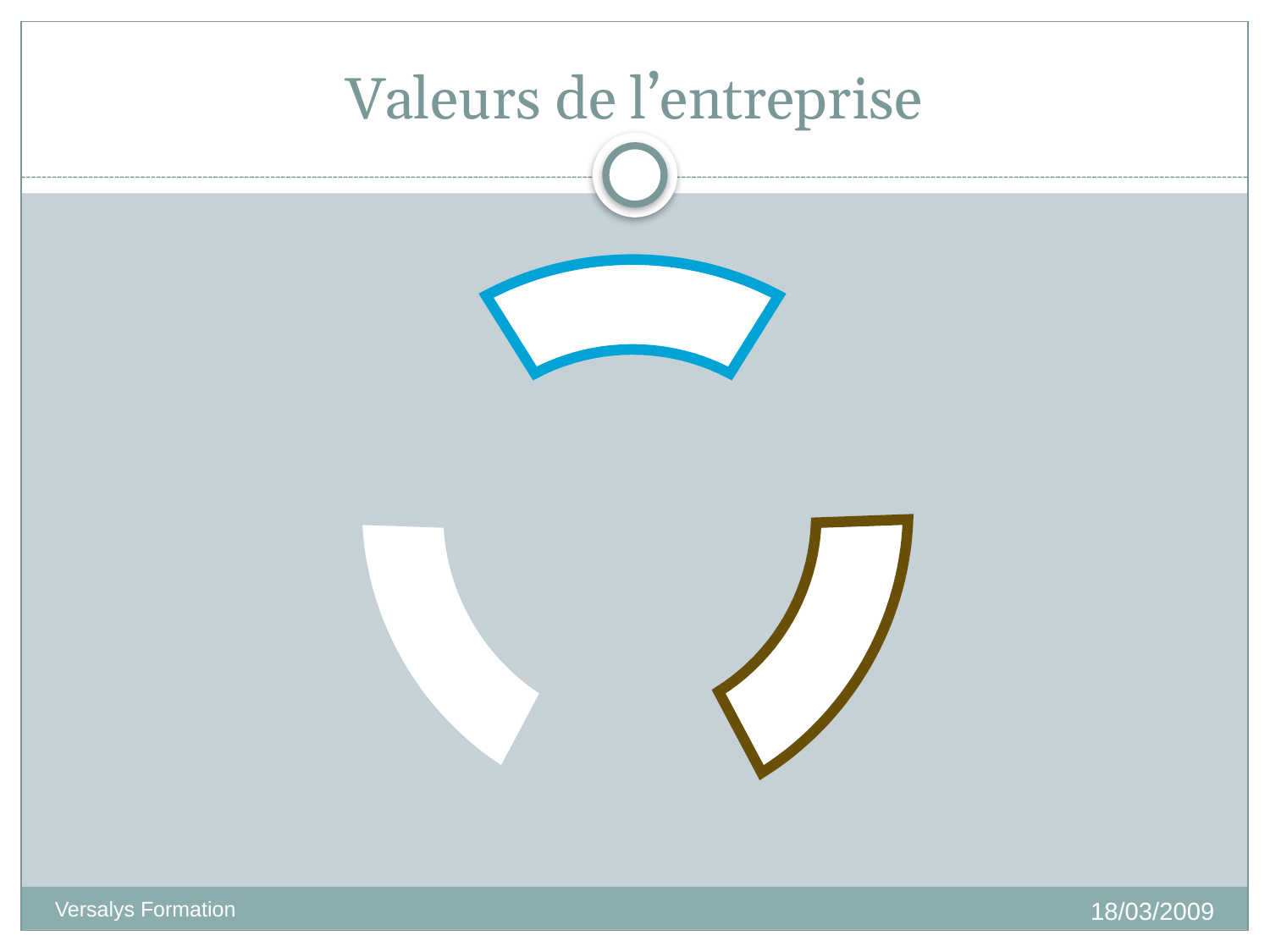

# Valeurs de l’entreprise
18/03/2009
Versalys Formation